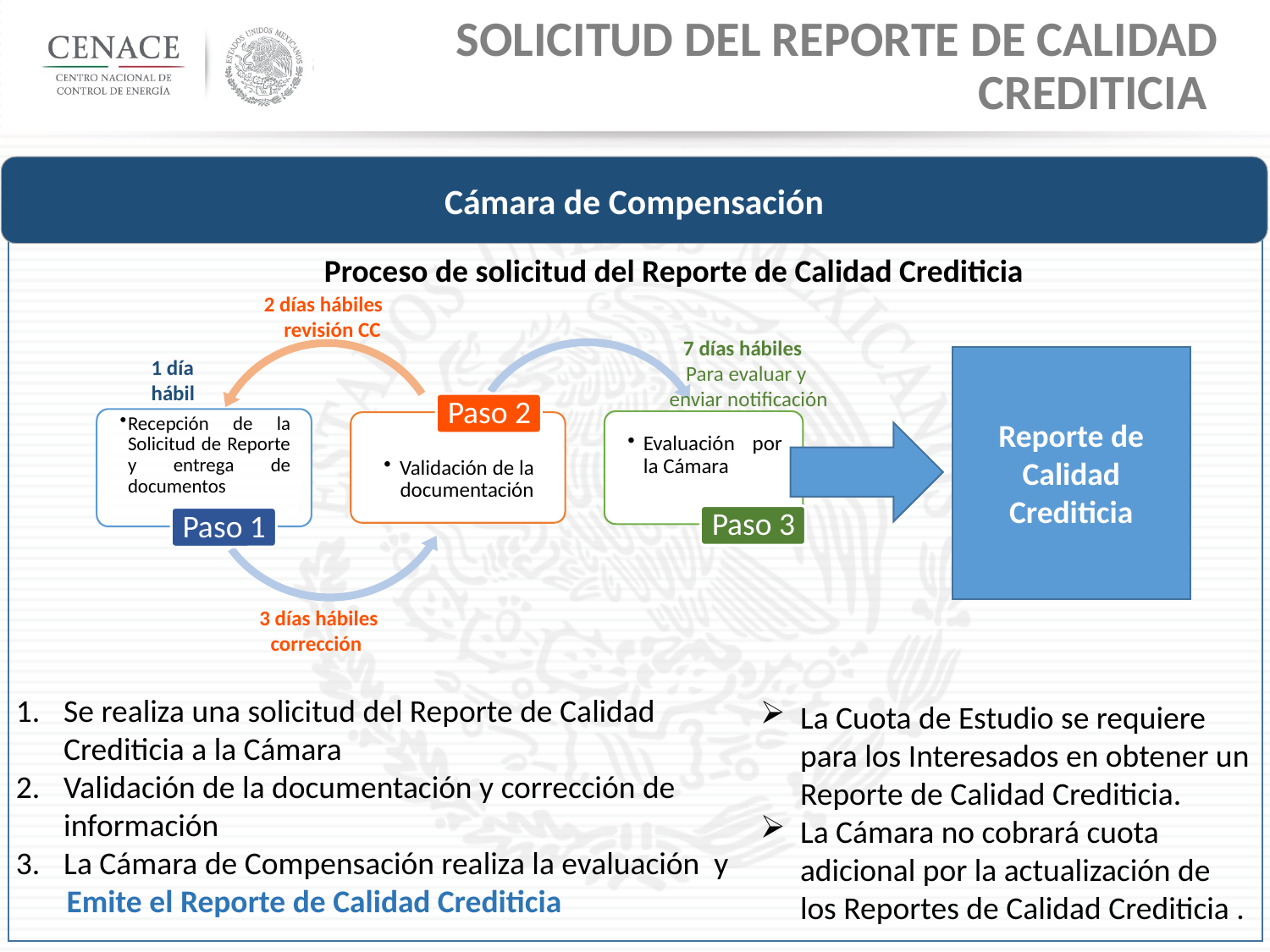

Solicitud del Reporte de Calidad Crediticia
Cámara de Compensación

Proceso de solicitud del Reporte de Calidad Crediticia

2 días hábiles
 revisión CC
7 días hábiles
Para evaluar y
enviar notificación

Reporte de Calidad Crediticia
Recepción de la Solicitud de Reporte y entrega de documentos
Paso 1
Validación de la documentación
Paso 2
Evaluación por la Cámara
Paso 3

1 día hábil
3 días hábiles corrección
Se realiza una solicitud del Reporte de Calidad Crediticia a la Cámara
Validación de la documentación y corrección de información
La Cámara de Compensación realiza la evaluación  y
       Emite el Reporte de Calidad Crediticia
La Cuota de Estudio se requiere para los Interesados en obtener un Reporte de Calidad Crediticia.
La Cámara no cobrará cuota adicional por la actualización de los Reportes de Calidad Crediticia .
7